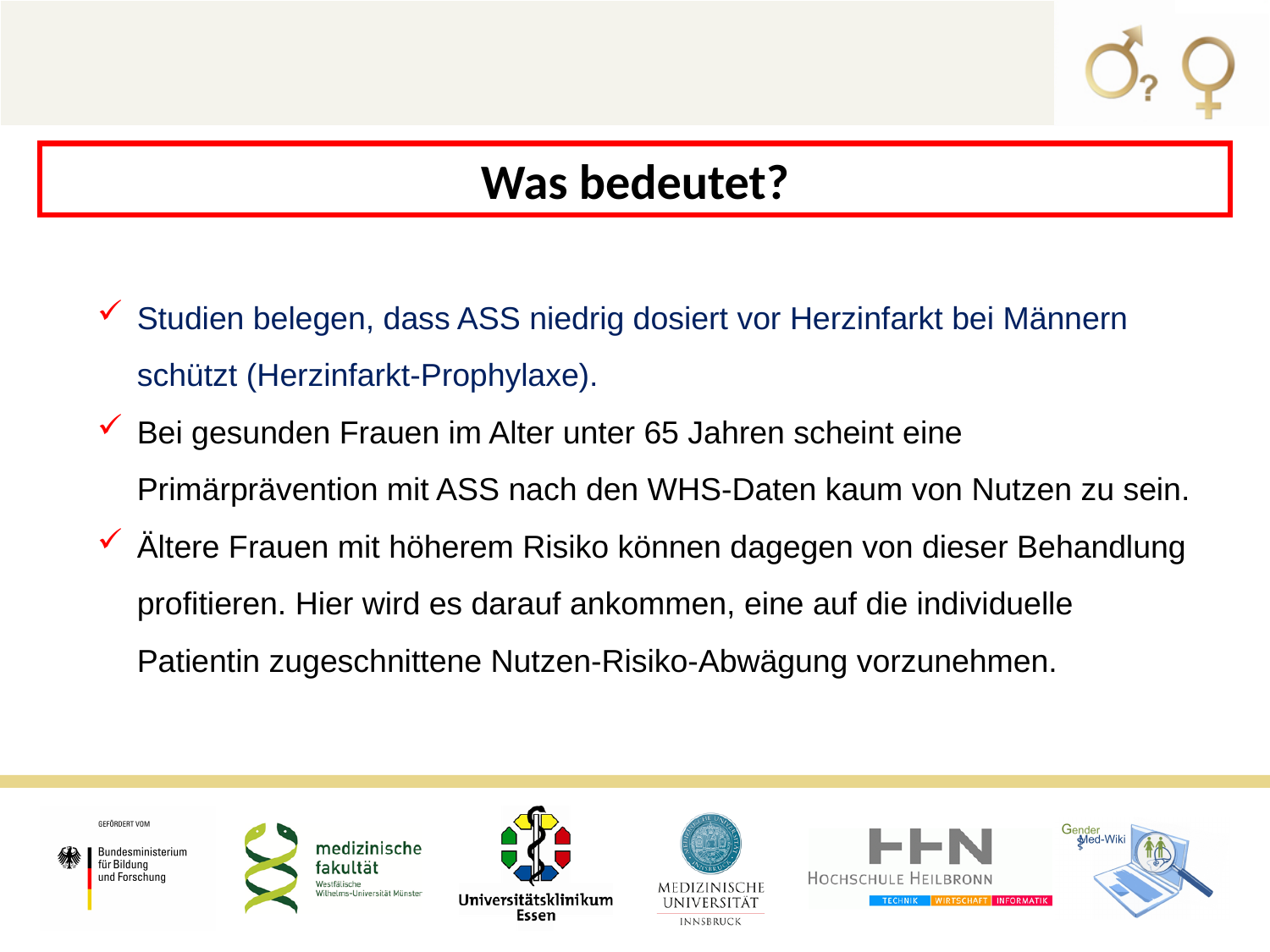

Was bedeutet?
Studien belegen, dass ASS niedrig dosiert vor Herzinfarkt bei Männern schützt (Herzinfarkt-Prophylaxe).
Bei gesunden Frauen im Alter unter 65 Jahren scheint eine Primärprävention mit ASS nach den WHS-Daten kaum von Nutzen zu sein.
Ältere Frauen mit höherem Risiko können dagegen von dieser Behandlung profitieren. Hier wird es darauf ankommen, eine auf die individuelle Patientin zugeschnittene Nutzen-Risiko-Abwägung vorzunehmen.